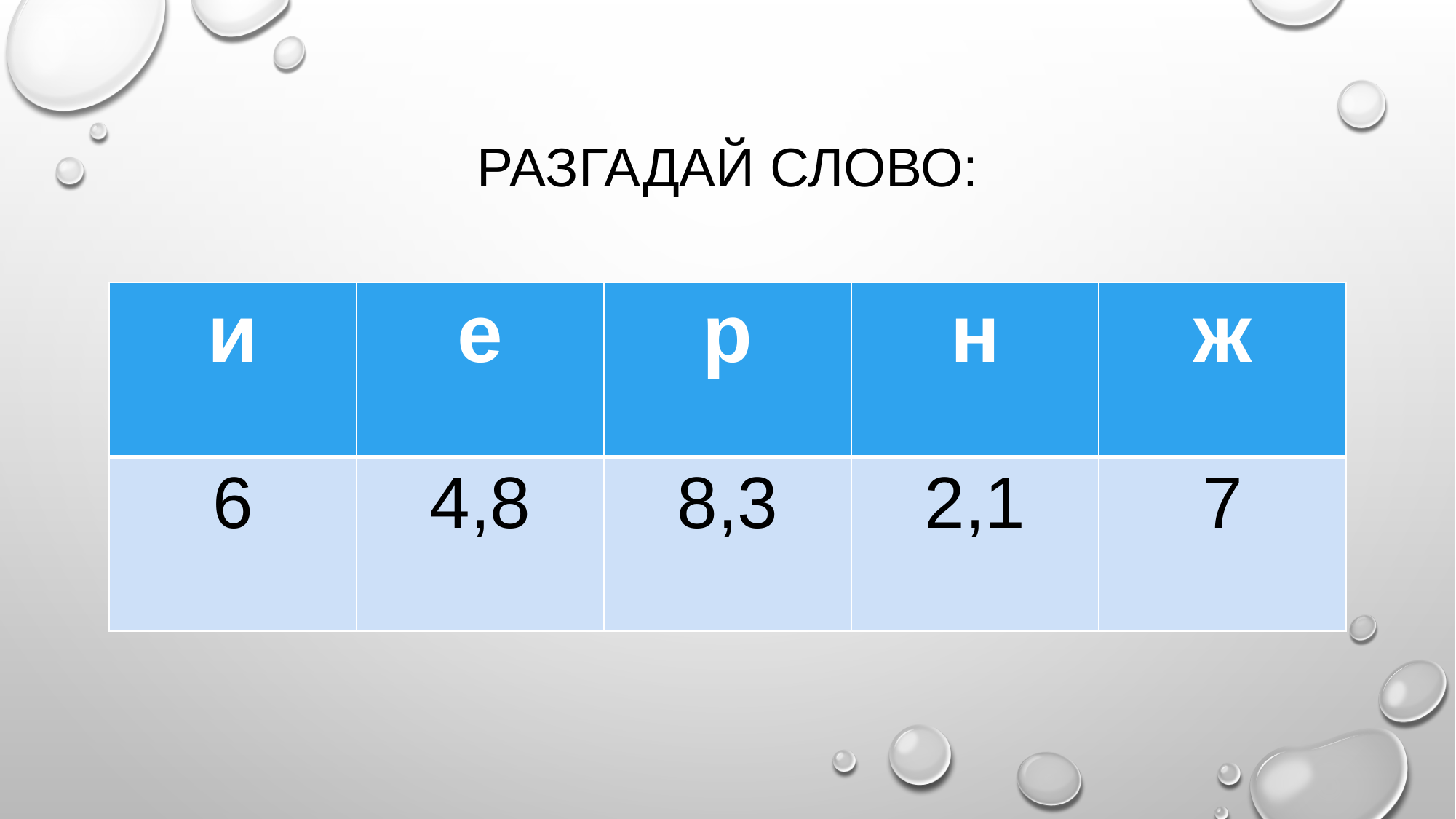

# Разгадай слово:
| и | е | р | н | ж |
| --- | --- | --- | --- | --- |
| 6 | 4,8 | 8,3 | 2,1 | 7 |